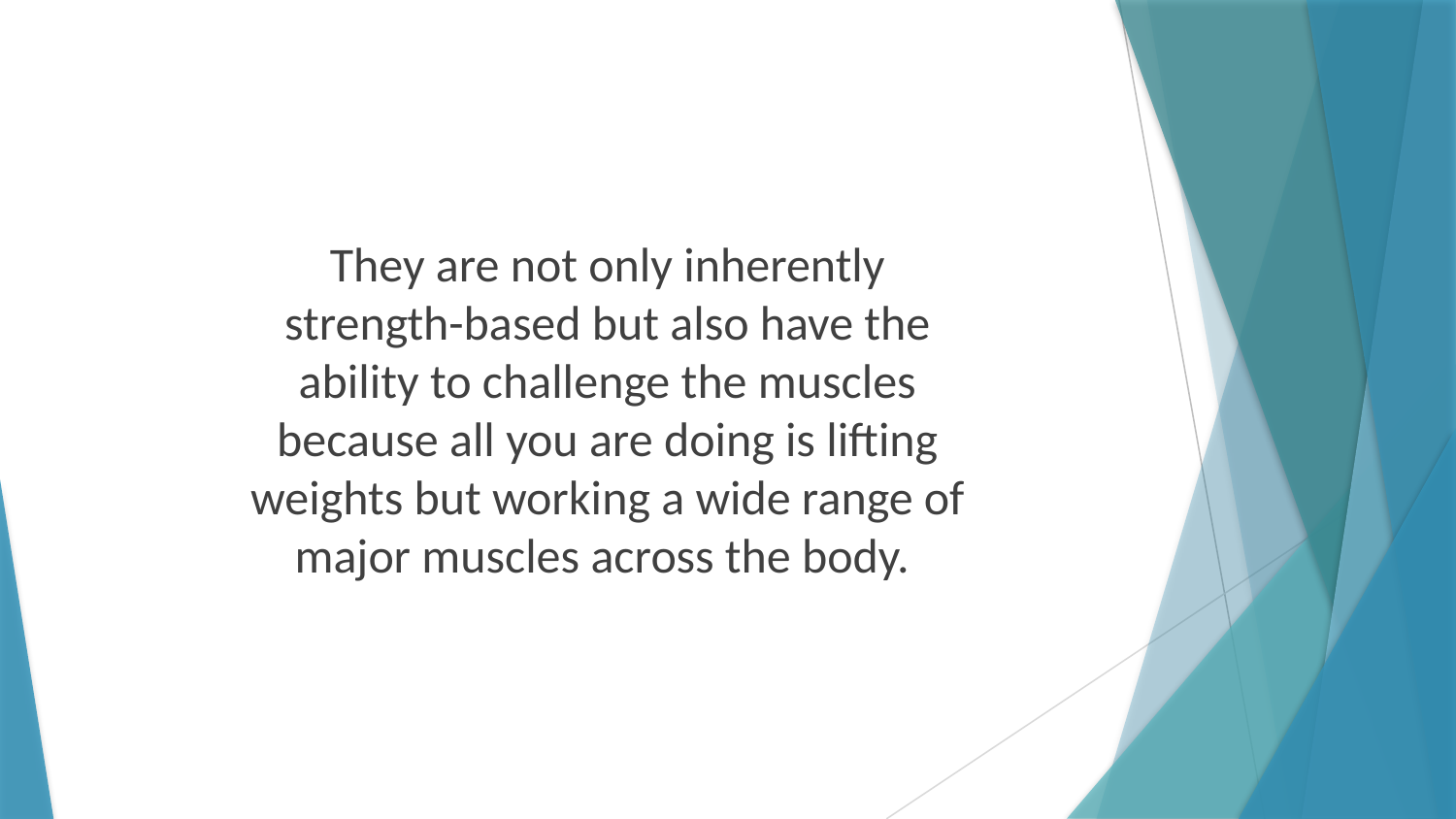

They are not only inherently strength-based but also have the ability to challenge the muscles because all you are doing is lifting weights but working a wide range of major muscles across the body.